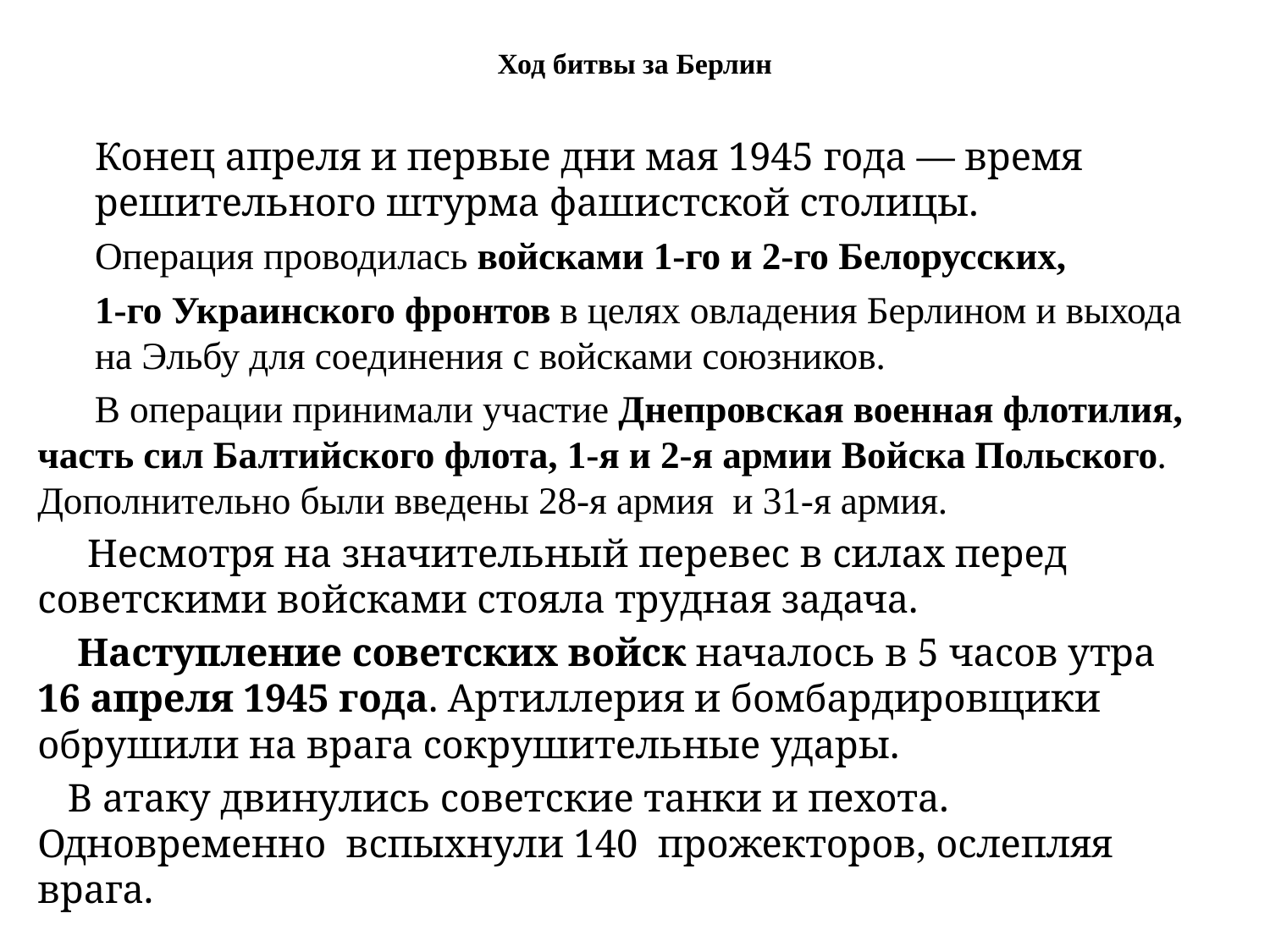

# Ход битвы за Берлин
Конец апреля и первые дни мая 1945 года — время решительного штурма фашистской столицы.
Операция проводилась войсками 1-го и 2-го Белорусских,
1-го Украинского фронтов в целях овладения Берлином и выхода на Эльбу для соединения с войсками союзников.
      В операции принимали участие Днепровская военная флотилия, часть сил Балтийского флота, 1-я и 2-я армии Войска Польского. Дополнительно были введены 28-я армия  и 31-я армия.
     Несмотря на значительный перевес в силах перед советскими войсками стояла трудная задача.
    Наступление советских войск началось в 5 часов утра 16 апреля 1945 года. Артиллерия и бомбардировщики обрушили на врага сокрушительные удары.
   В атаку двинулись советские танки и пехота. Одновременно  вспыхнули 140  прожекторов, ослепляя  врага.